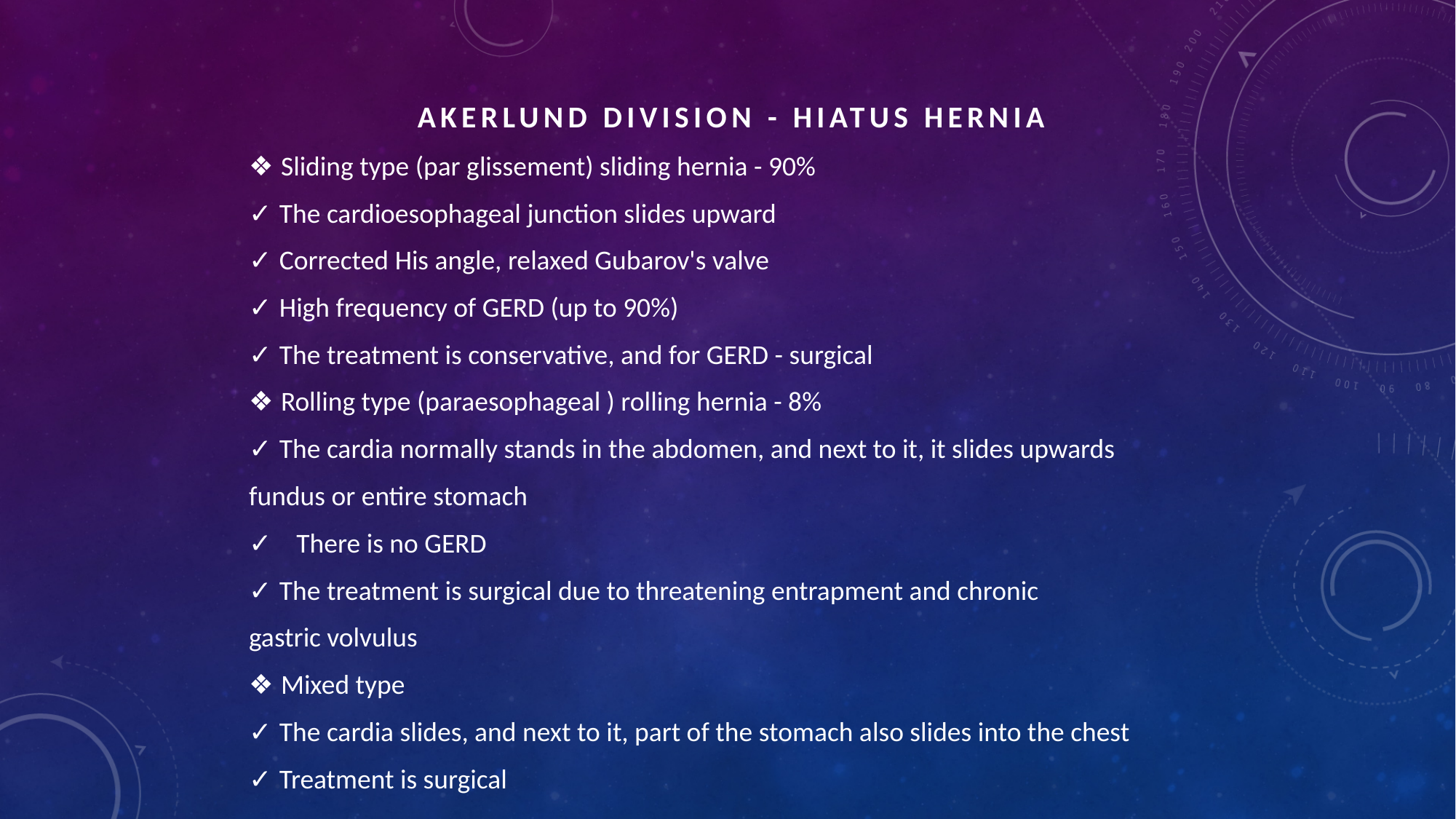

﻿ AKERLUND DIVISION - HIATUS HERNIA
❖ Sliding type (par glissement) sliding hernia - 90%
✓ The cardioesophageal junction slides upward
✓ Corrected His angle, relaxed Gubarov's valve
✓ High frequency of GERD (up to 90%)
✓ The treatment is conservative, and for GERD - surgical
❖ Rolling type (paraesophageal ) rolling hernia - 8%
✓ The cardia normally stands in the abdomen, and next to it, it slides upwards
fundus or entire stomach
✓    There is no GERD
✓ The treatment is surgical due to threatening entrapment and chronic
gastric volvulus
❖ Mixed type
✓ The cardia slides, and next to it, part of the stomach also slides into the chest
✓ Treatment is surgical